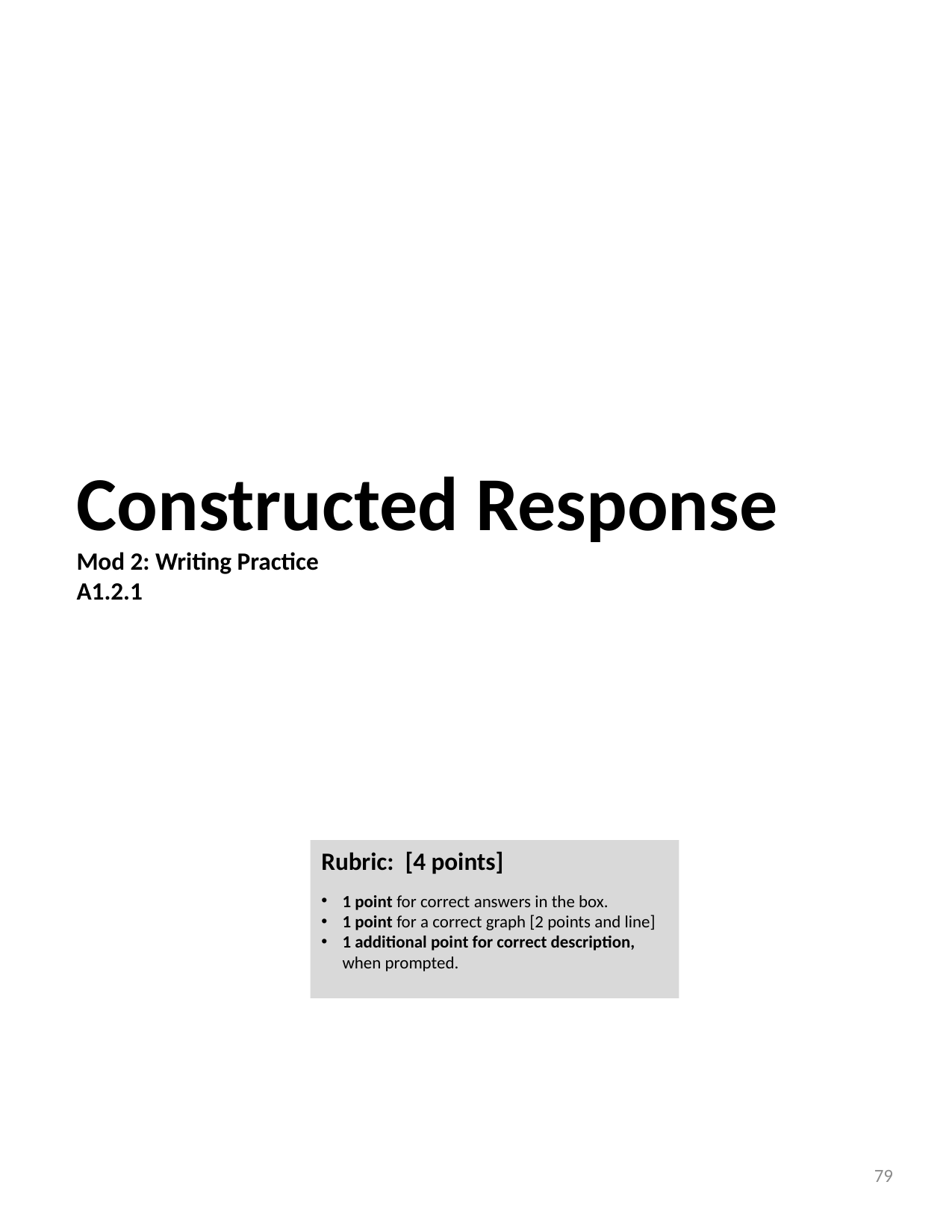

Constructed Response
Mod 2: Writing Practice
A1.2.1
Rubric:  [4 points]

1 point for correct answers in the box.
1 point for a correct graph [2 points and line]
1 additional point for correct description, when prompted.

79